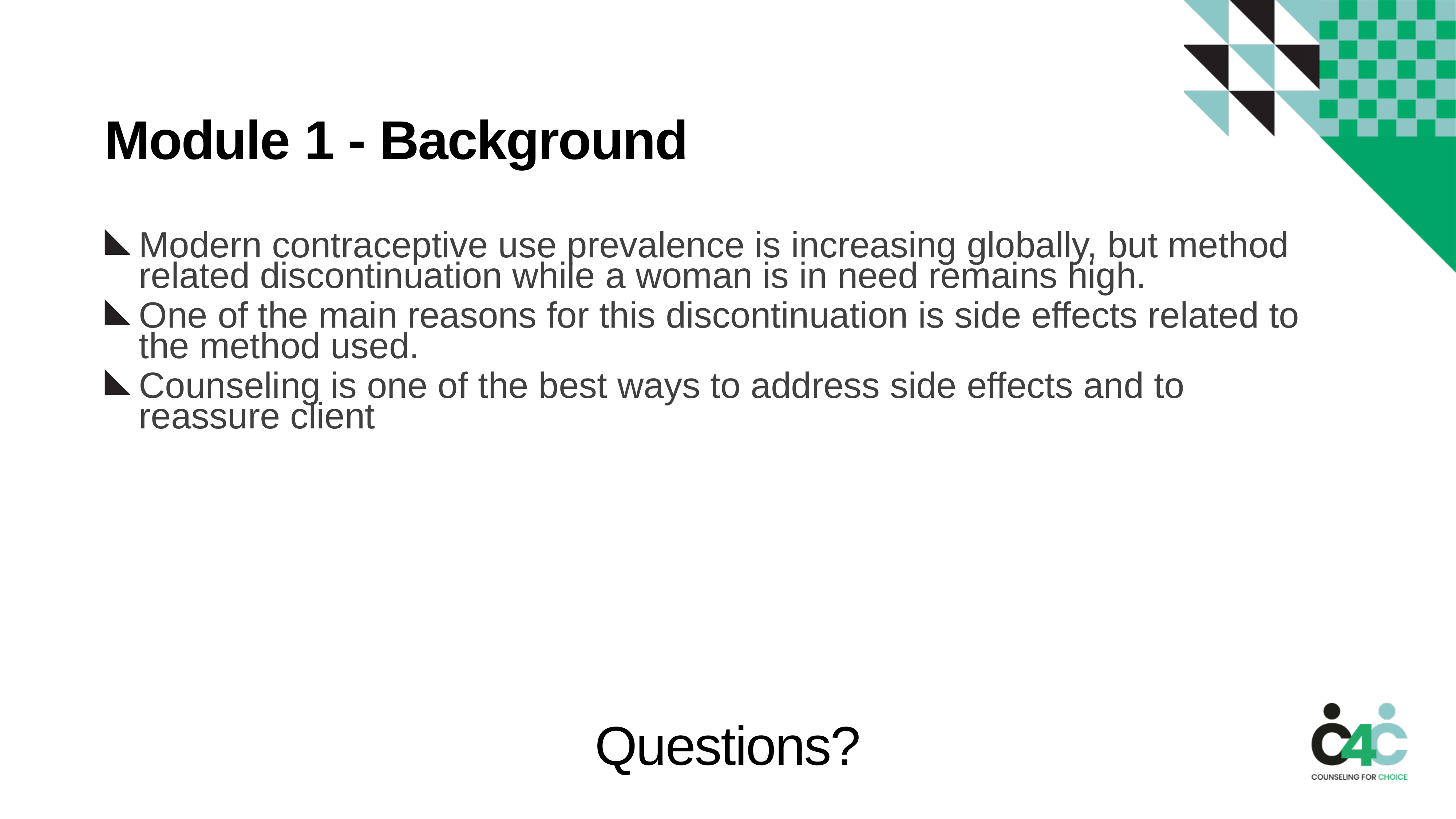

# Module 1 - Background
Modern contraceptive use prevalence is increasing globally, but method related discontinuation while a woman is in need remains high.
One of the main reasons for this discontinuation is side effects related to the method used.
Counseling is one of the best ways to address side effects and to reassure client

Questions?